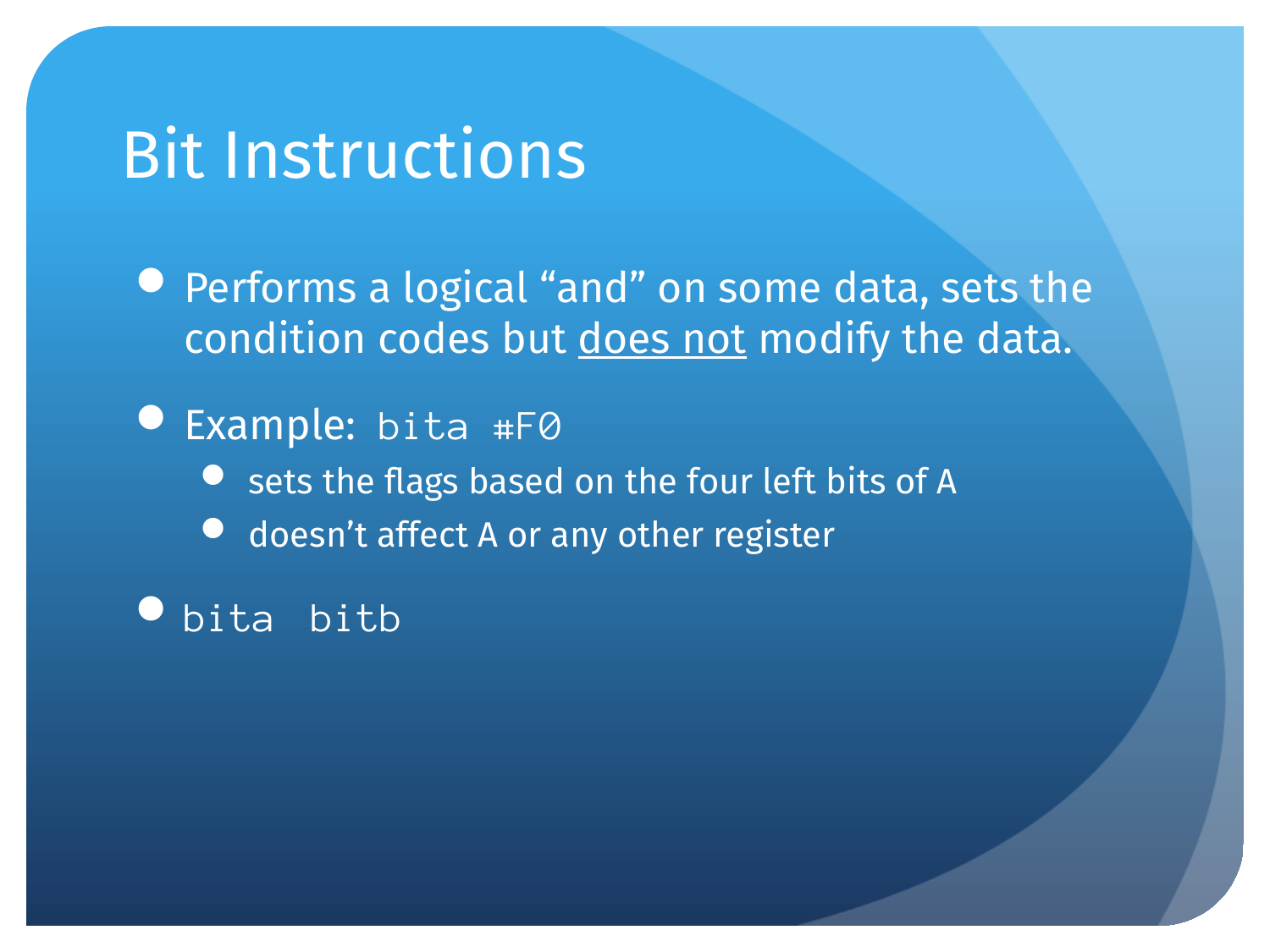

# Bit Instructions
Performs a logical “and” on some data, sets the condition codes but does not modify the data.
Example:  bita #F0
sets the flags based on the four left bits of A
doesn’t affect A or any other register
bita	bitb